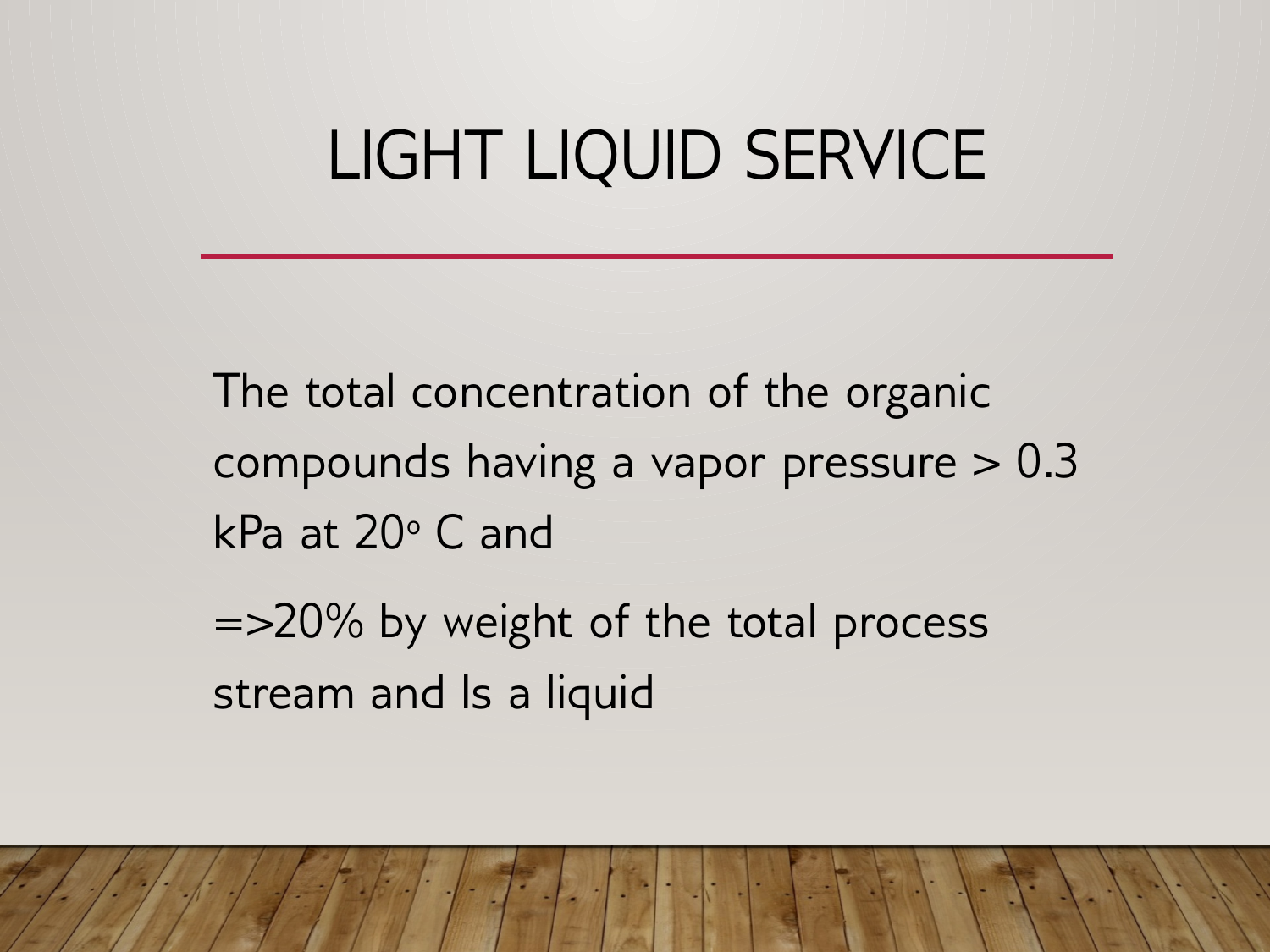

# Light liquid service

The total concentration of the organic compounds having a vapor pressure > 0.3 kPa at 20o C and
=>20% by weight of the total process stream and Is a liquid